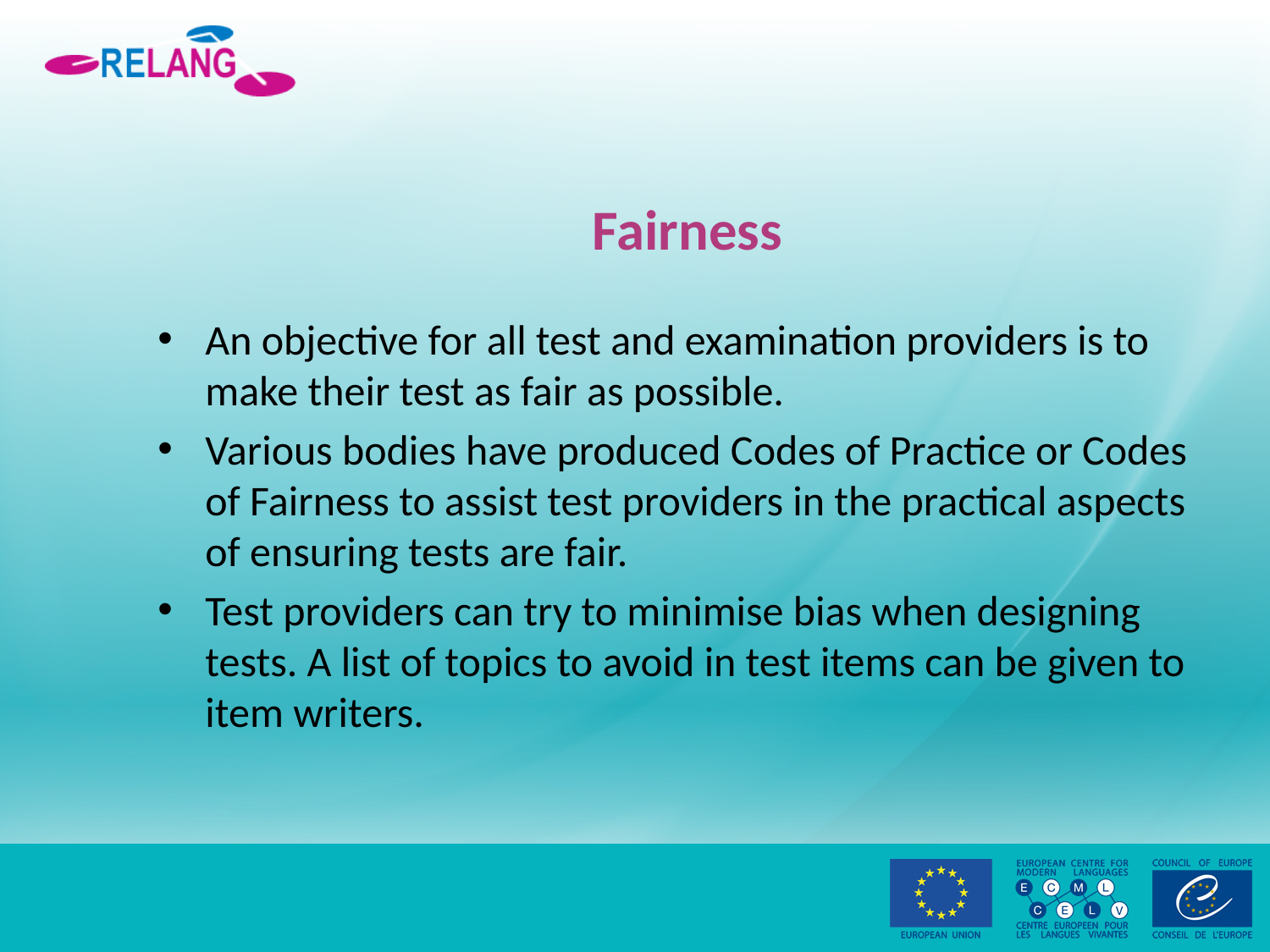

# Fairness
An objective for all test and examination providers is to make their test as fair as possible.
Various bodies have produced Codes of Practice or Codes of Fairness to assist test providers in the practical aspects of ensuring tests are fair.
Test providers can try to minimise bias when designing tests. A list of topics to avoid in test items can be given to item writers.